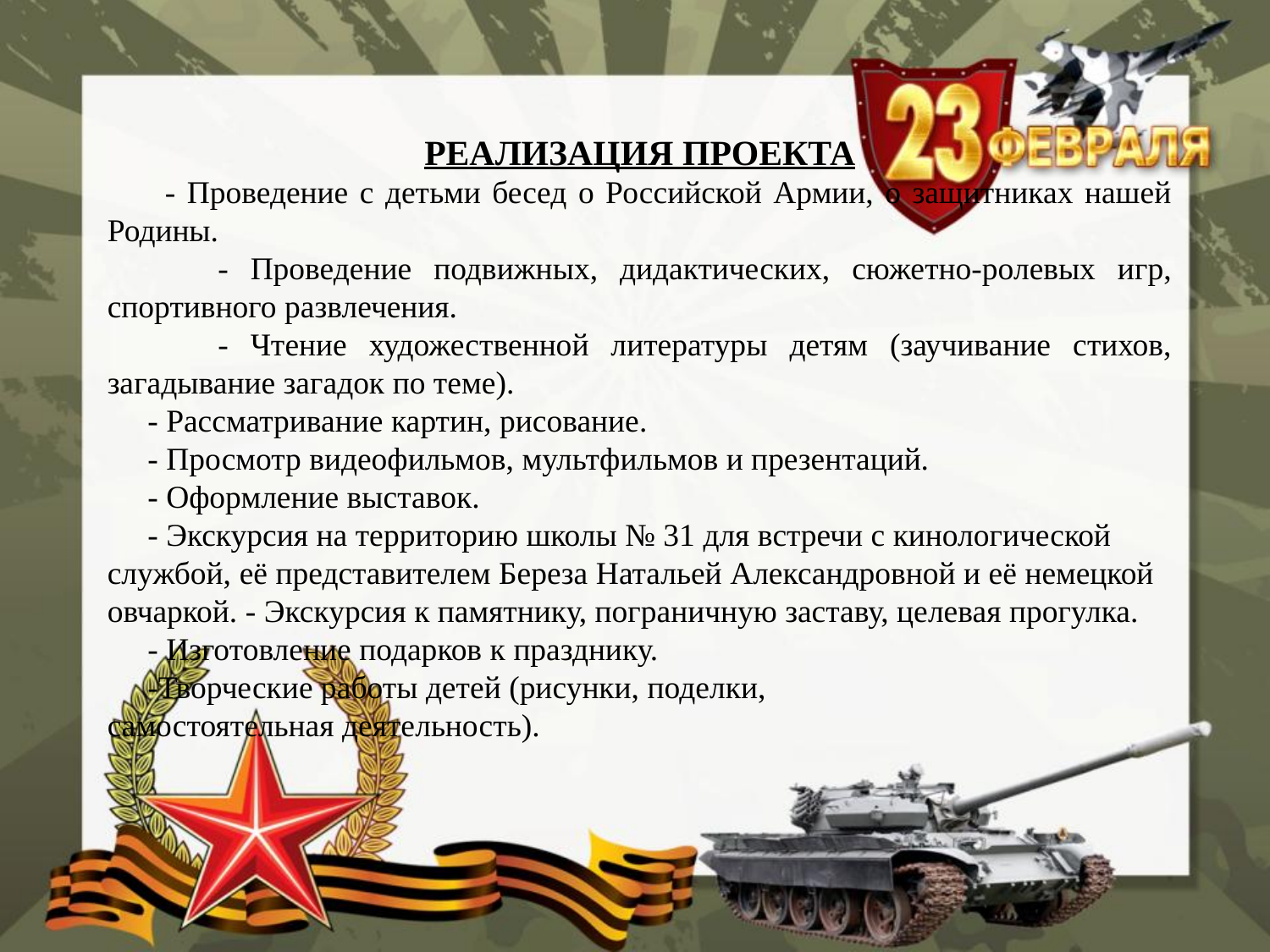

РЕАЛИЗАЦИЯ ПРОЕКТА
     - Проведение с детьми бесед о Российской Армии, о защитниках нашей Родины.
     - Проведение подвижных, дидактических, сюжетно-ролевых игр, спортивного развлечения.
     - Чтение художественной литературы детям (заучивание стихов, загадывание загадок по теме).
     - Рассматривание картин, рисование.
     - Просмотр видеофильмов, мультфильмов и презентаций.
     - Оформление выставок.
     - Экскурсия на территорию школы № 31 для встречи с кинологической службой, её представителем Береза Натальей Александровной и её немецкой овчаркой. - Экскурсия к памятнику, пограничную заставу, целевая прогулка.
     - Изготовление подарков к празднику.
     -Творческие работы детей (рисунки, поделки,
самостоятельная деятельность).